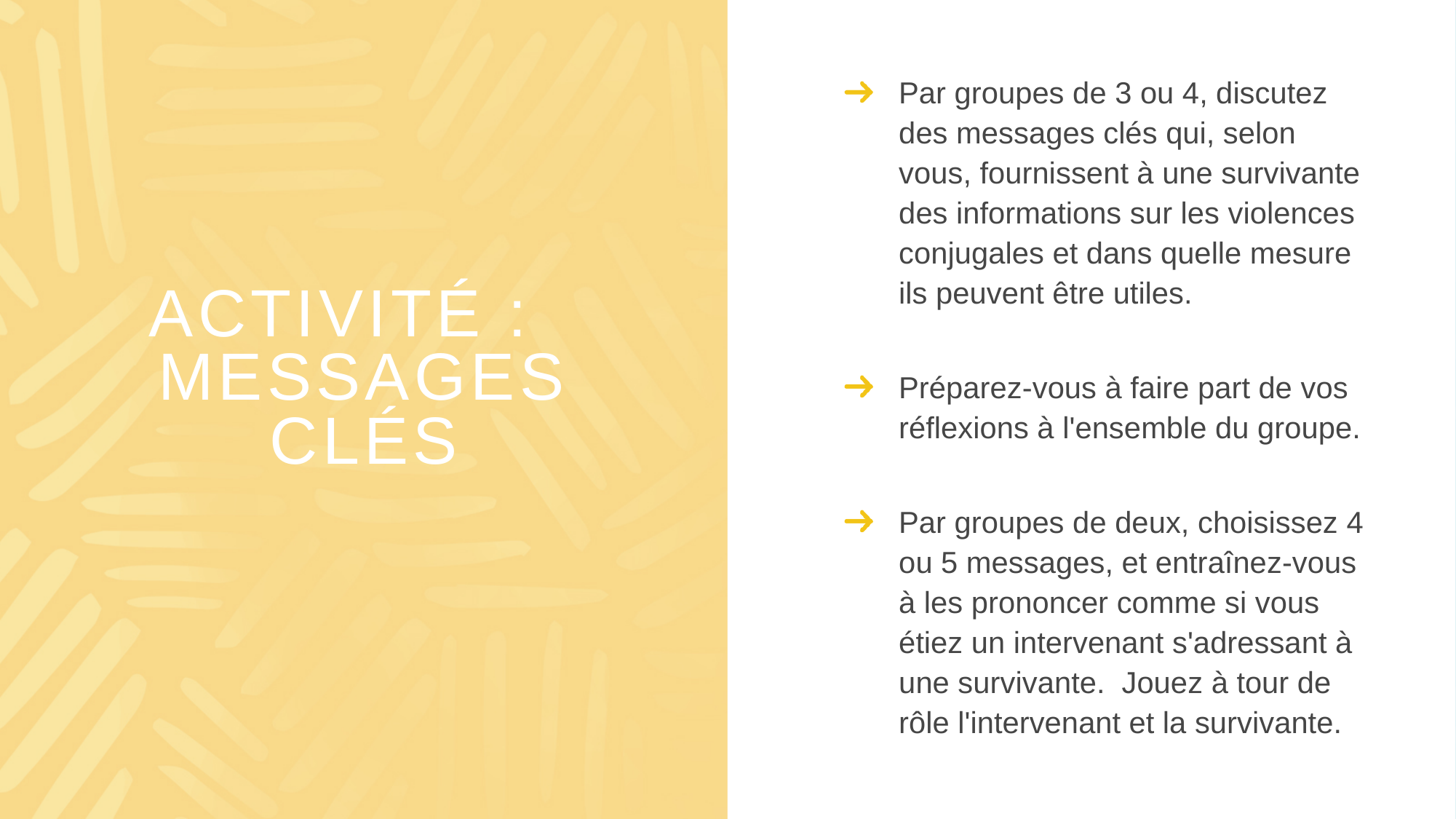

Par groupes de 3 ou 4, discutez des messages clés qui, selon vous, fournissent à une survivante des informations sur les violences conjugales et dans quelle mesure ils peuvent être utiles.
Préparez-vous à faire part de vos réflexions à l'ensemble du groupe.
Par groupes de deux, choisissez 4 ou 5 messages, et entraînez-vous à les prononcer comme si vous étiez un intervenant s'adressant à une survivante.  Jouez à tour de rôle l'intervenant et la survivante.
# ACTIVITÉ : MESSAGES CLÉS